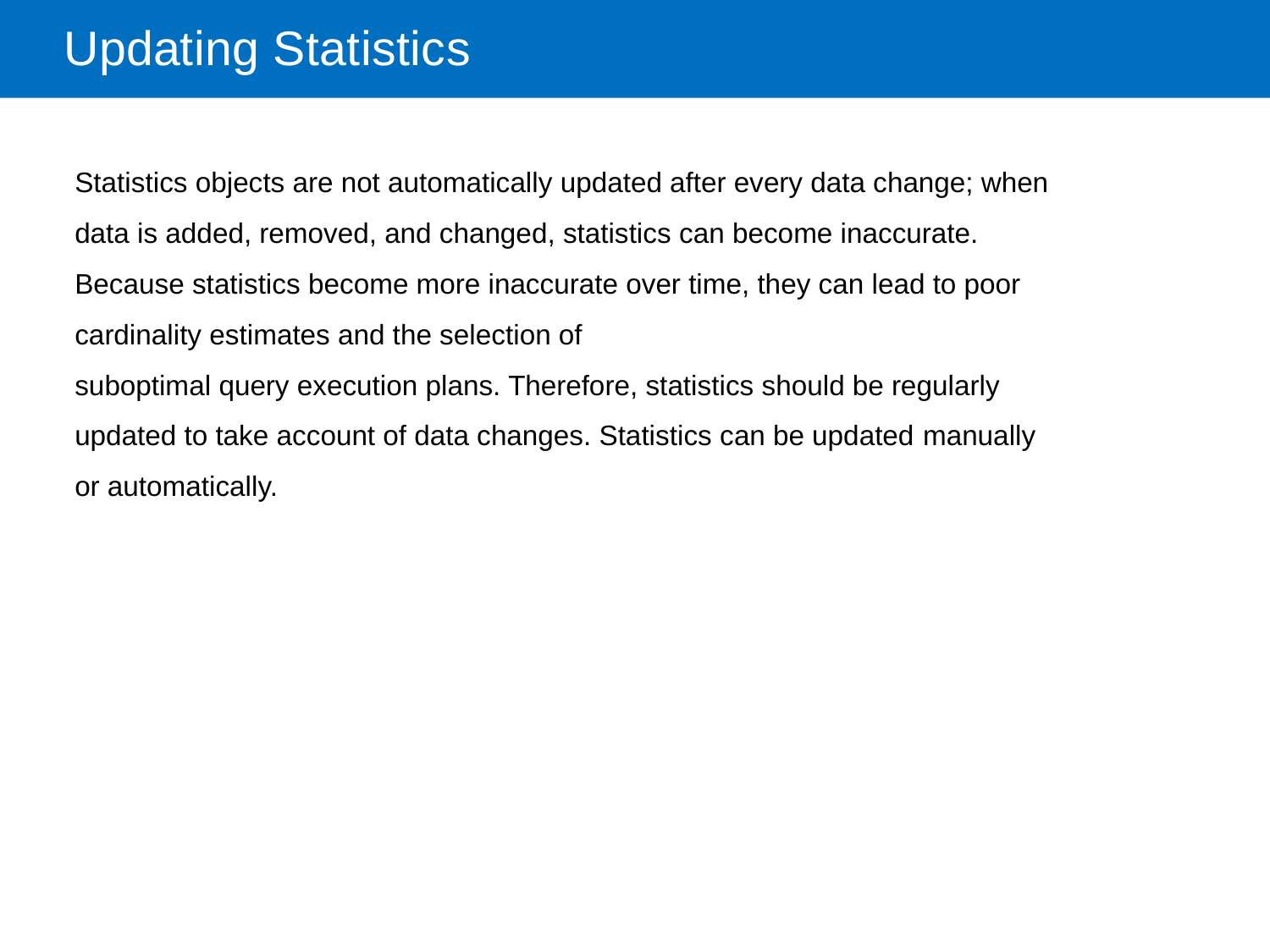

# Updating Statistics
Statistics objects are not automatically updated after every data change; when data is added, removed, and changed, statistics can become inaccurate. Because statistics become more inaccurate over time, they can lead to poor cardinality estimates and the selection of
suboptimal query execution plans. Therefore, statistics should be regularly updated to take account of data changes. Statistics can be updated manually or automatically.